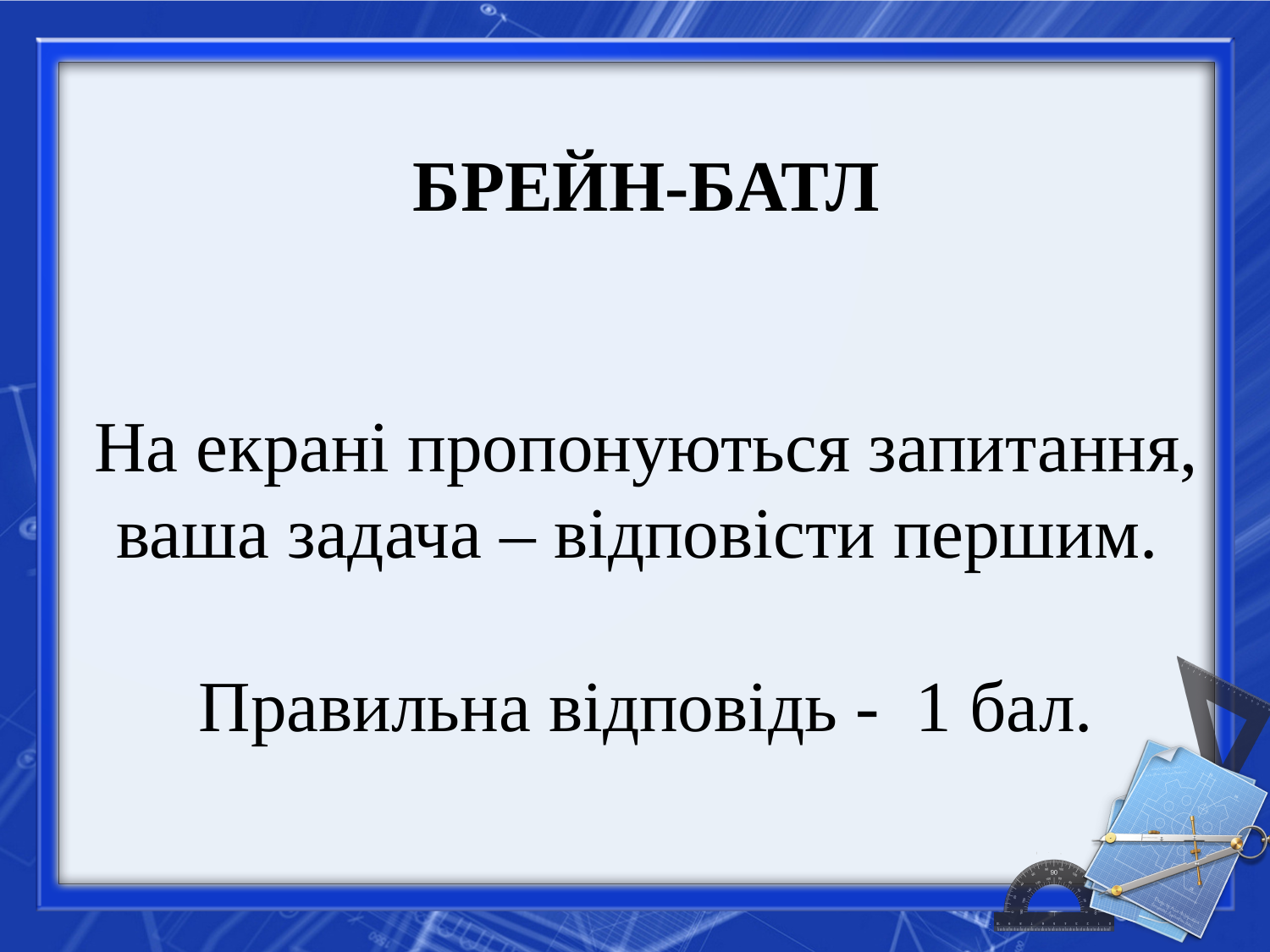

# БРЕЙН-БАТЛ На екрані пропонуються запитання, ваша задача – відповісти першим. Правильна відповідь -  1 бал.